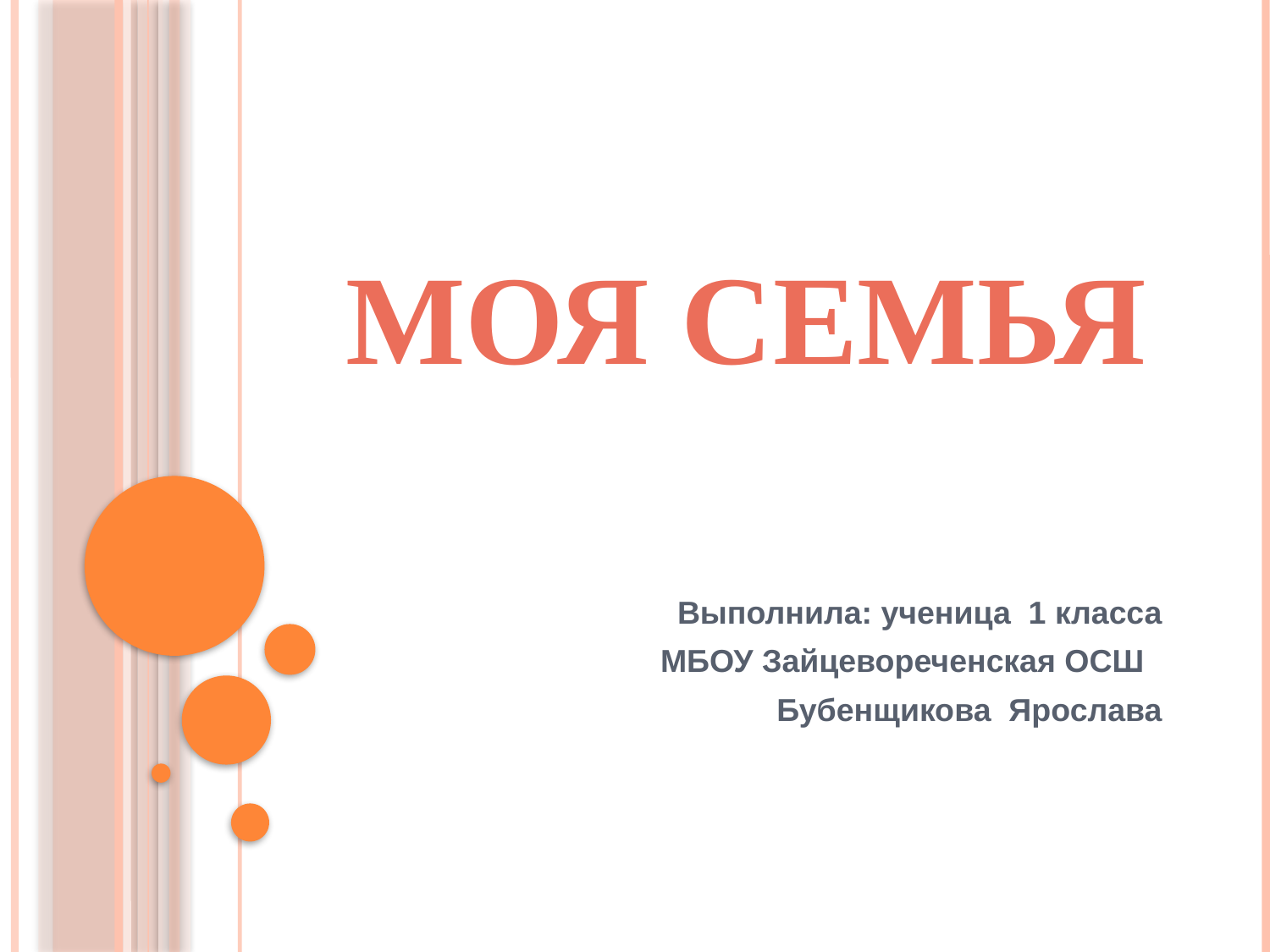

# Моя семья
Выполнила: ученица  1 класса
МБОУ Зайцевореченская ОСШ
Бубенщикова  Ярослава